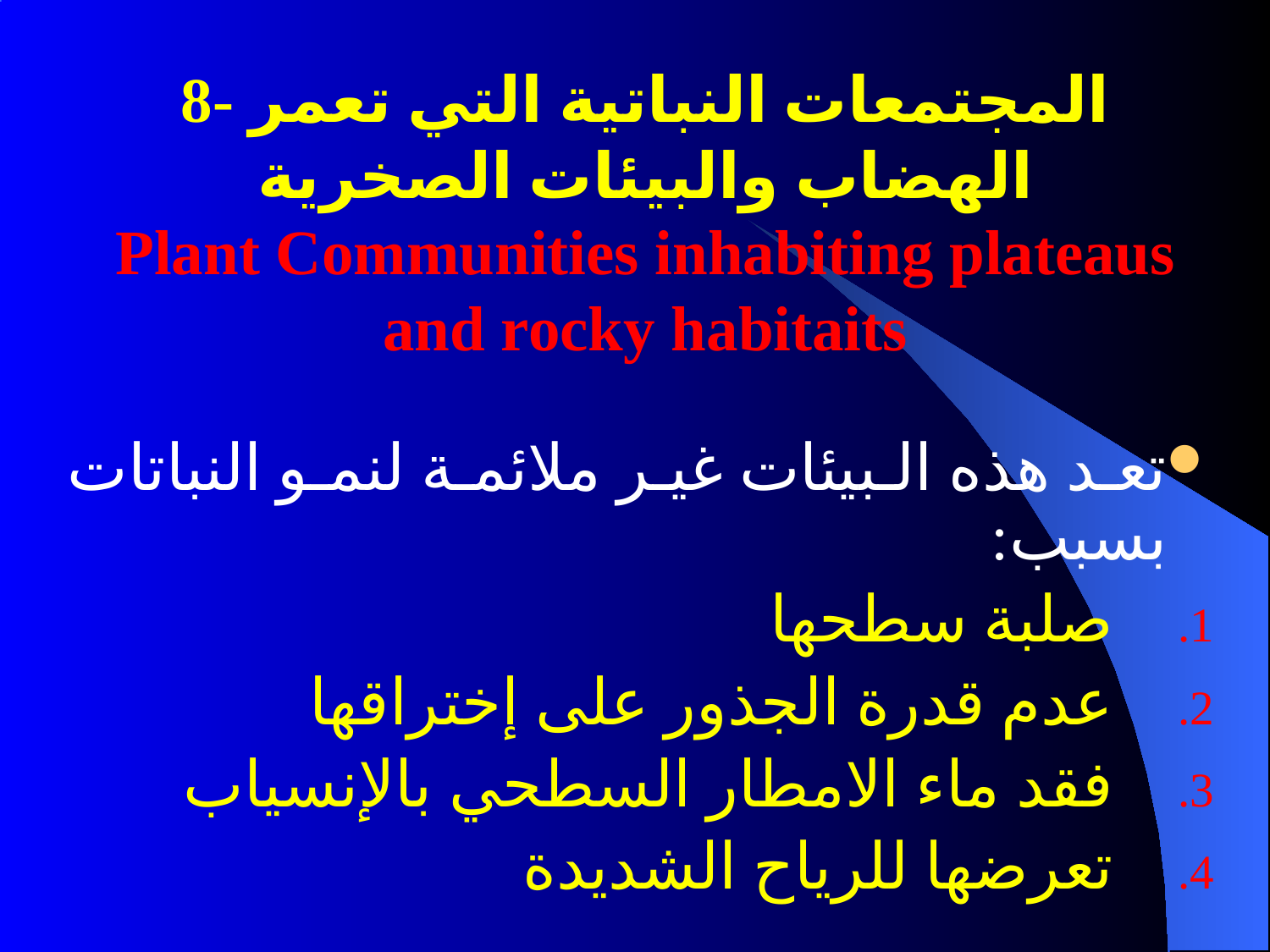

# 8- المجتمعات النباتية التي تعمر الهضاب والبيئات الصخرية Plant Communities inhabiting plateaus and rocky habitaits

تعد هذه البيئات غير ملائمة لنمو النباتات بسبب:
صلبة سطحها
عدم قدرة الجذور على إختراقها
فقد ماء الامطار السطحي بالإنسياب
تعرضها للرياح الشديدة